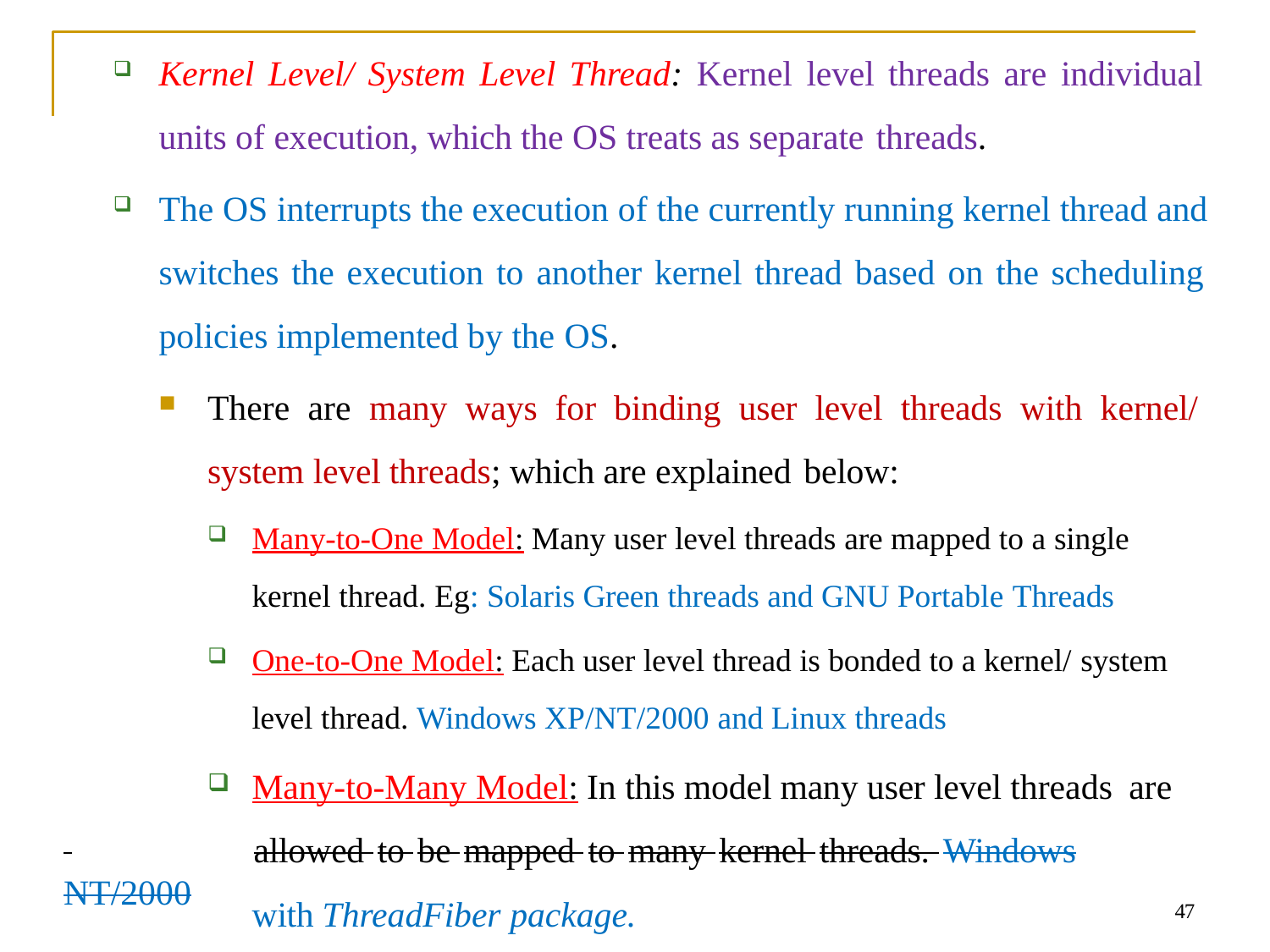

Kernel Level/ System Level Thread: Kernel level threads are individual  units of execution, which the OS treats as separate threads.
The OS interrupts the execution of the currently running kernel thread and  switches the execution to another kernel thread based on the scheduling  policies implemented by the OS.
There are many ways for binding user level threads with kernel/  system level threads; which are explained below:
Many-to-One Model: Many user level threads are mapped to a single
kernel thread. Eg: Solaris Green threads and GNU Portable Threads
One-to-One Model: Each user level thread is bonded to a kernel/ system
level thread. Windows XP/NT/2000 and Linux threads
Many-to-Many Model: In this model many user level threads are
 	allowed to be mapped to many kernel threads. Windows NT/2000

with ThreadFiber package.
47